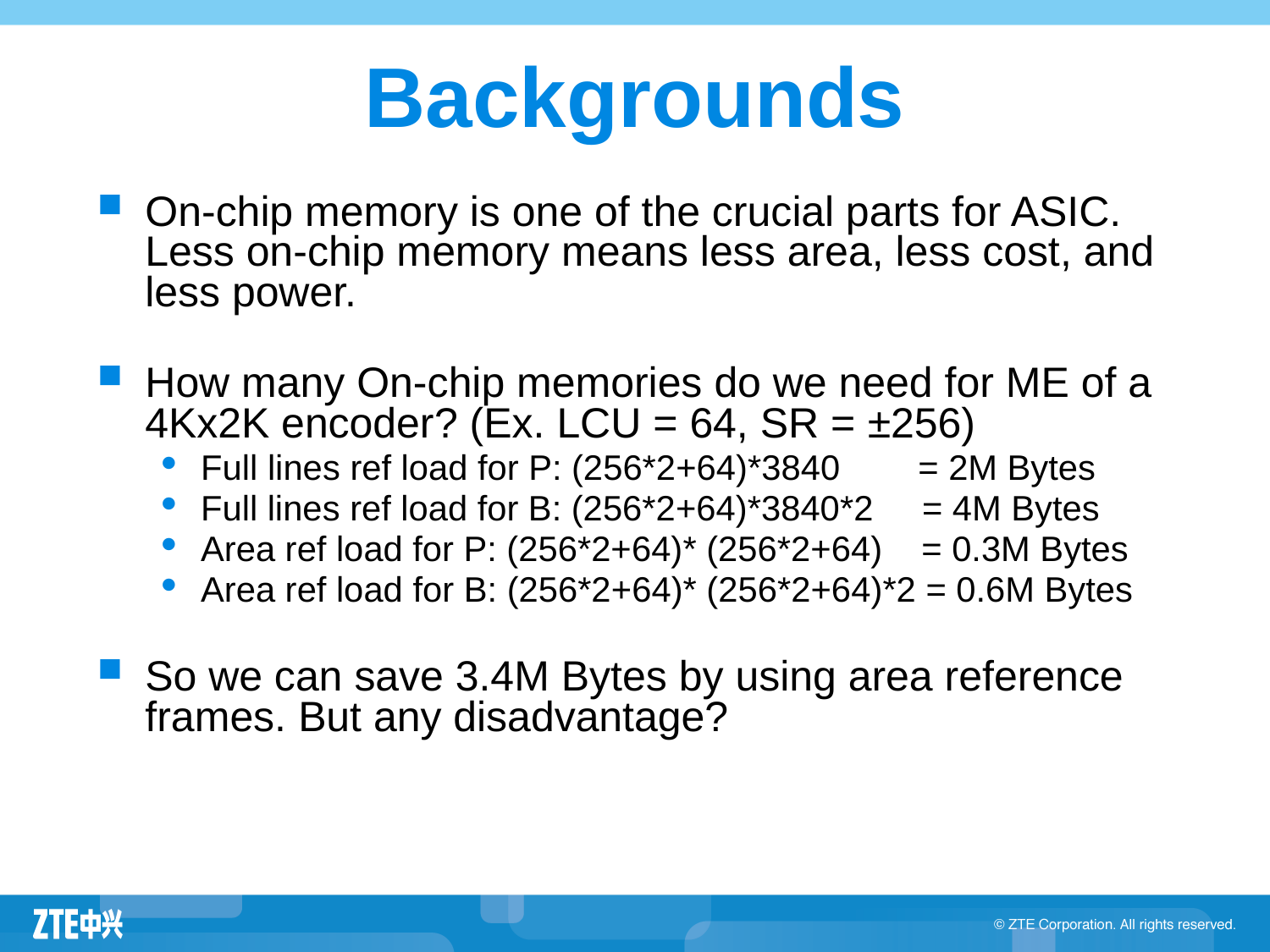

# Backgrounds
On-chip memory is one of the crucial parts for ASIC. Less on-chip memory means less area, less cost, and less power.

How many On-chip memories do we need for ME of a 4Kx2K encoder? (Ex. LCU = 64, SR = ±256)
Full lines ref load for P: (256*2+64)*3840        = 2M Bytes
Full lines ref load for B: (256*2+64)*3840*2     = 4M Bytes
Area ref load for P: (256*2+64)* (256*2+64)    = 0.3M Bytes
Area ref load for B: (256*2+64)* (256*2+64)*2 = 0.6M Bytes

So we can save 3.4M Bytes by using area reference frames. But any disadvantage?